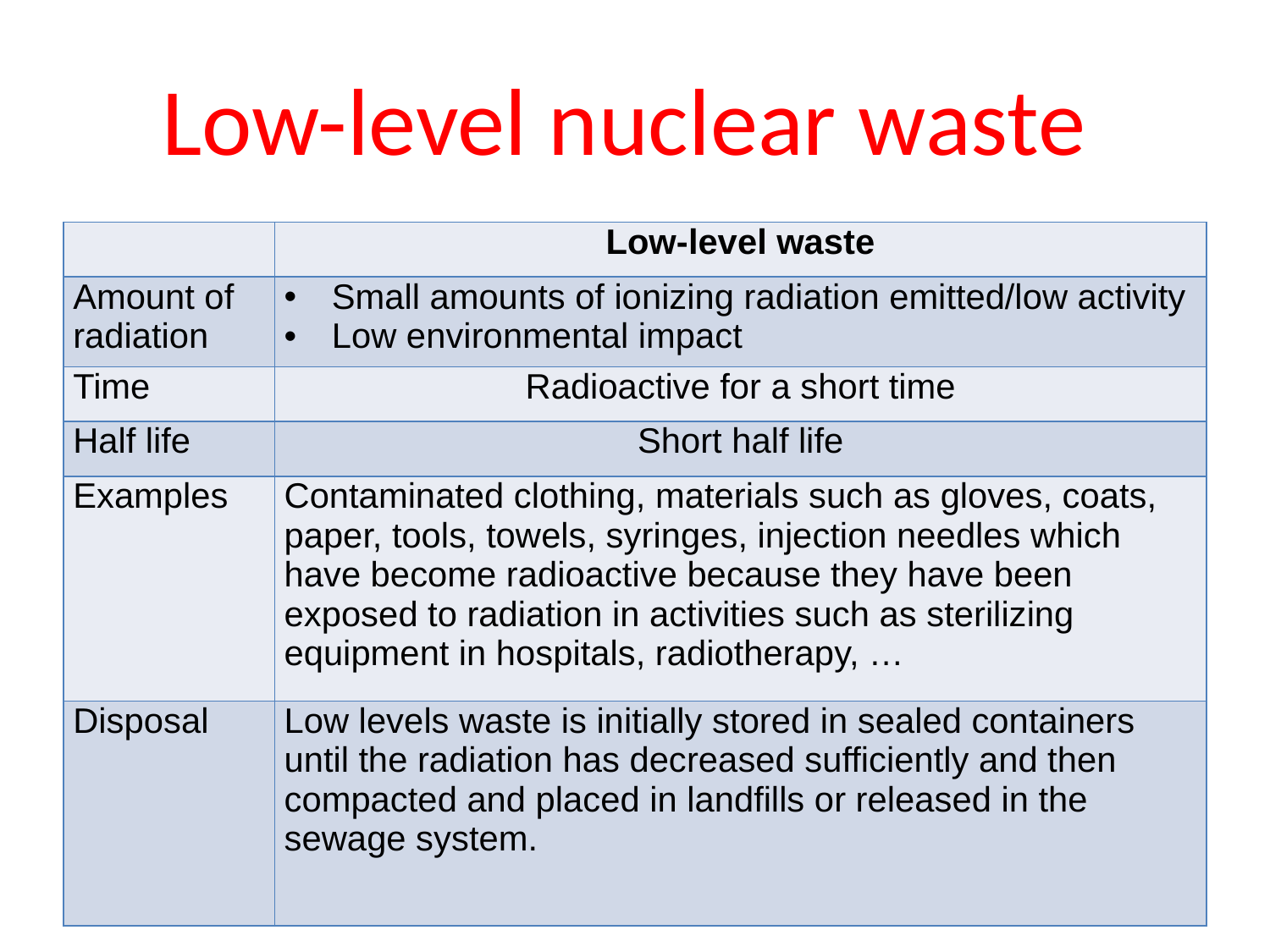

# Low-level nuclear waste
|  | Low-level waste |
| --- | --- |
| Amount of radiation | Small amounts of ionizing radiation emitted/low activity Low environmental impact |
| Time | Radioactive for a short time |
| Half life | Short half life |
| Examples | Contaminated clothing, materials such as gloves, coats, paper, tools, towels, syringes, injection needles which have become radioactive because they have been exposed to radiation in activities such as sterilizing equipment in hospitals, radiotherapy, … |
| Disposal | Low levels waste is initially stored in sealed containers until the radiation has decreased sufficiently and then compacted and placed in landfills or released in the sewage system. |